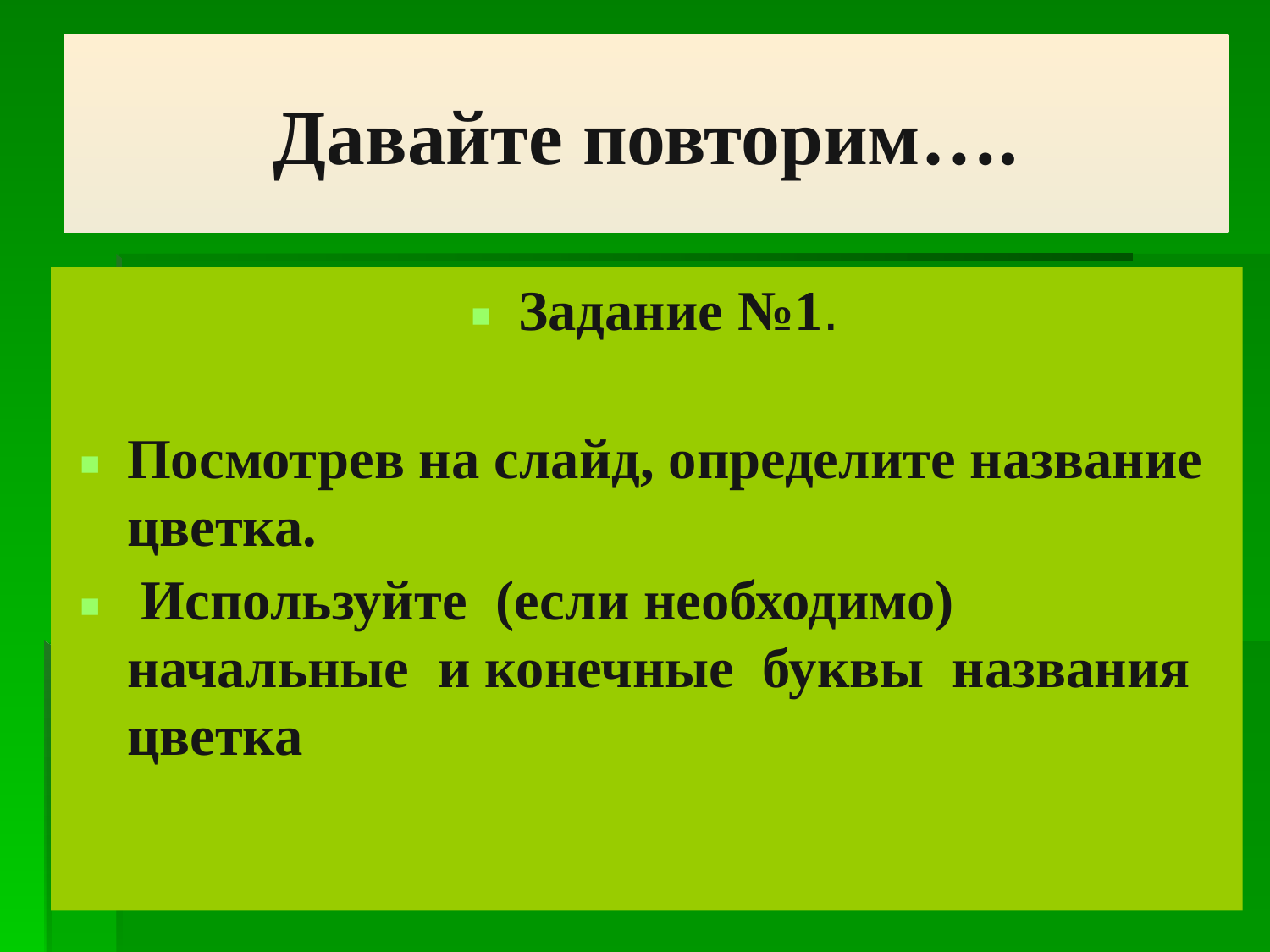

# Давайте повторим….
Задание №1.

Посмотрев на слайд, определите название цветка.
 Используйте  (если необходимо) начальные  и конечные  буквы  названия цветка